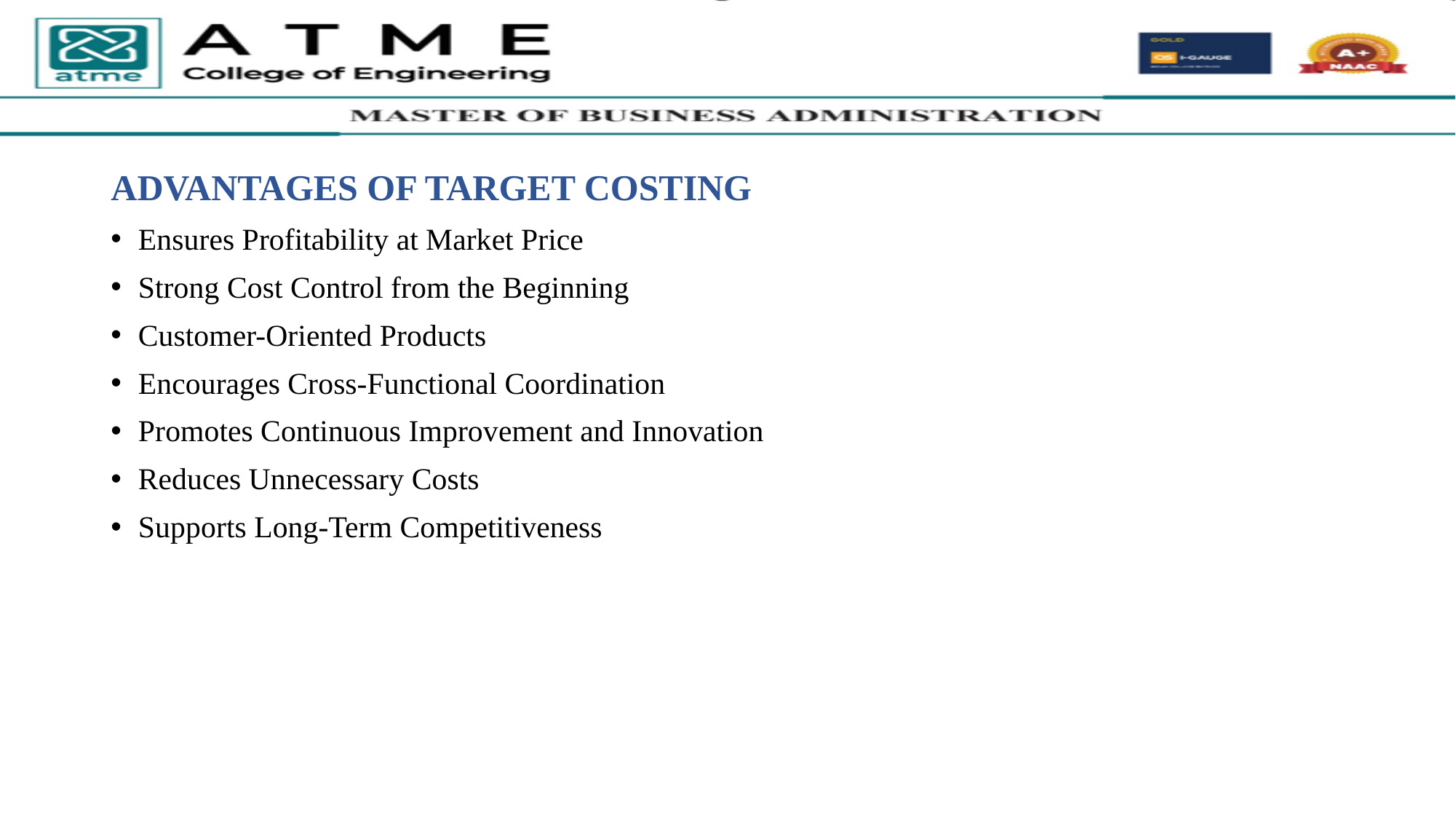

ADVANTAGES OF TARGET COSTING
Ensures Profitability at Market Price
Strong Cost Control from the Beginning
Customer-Oriented Products
Encourages Cross-Functional Coordination
Promotes Continuous Improvement and Innovation
Reduces Unnecessary Costs
Supports Long-Term Competitiveness